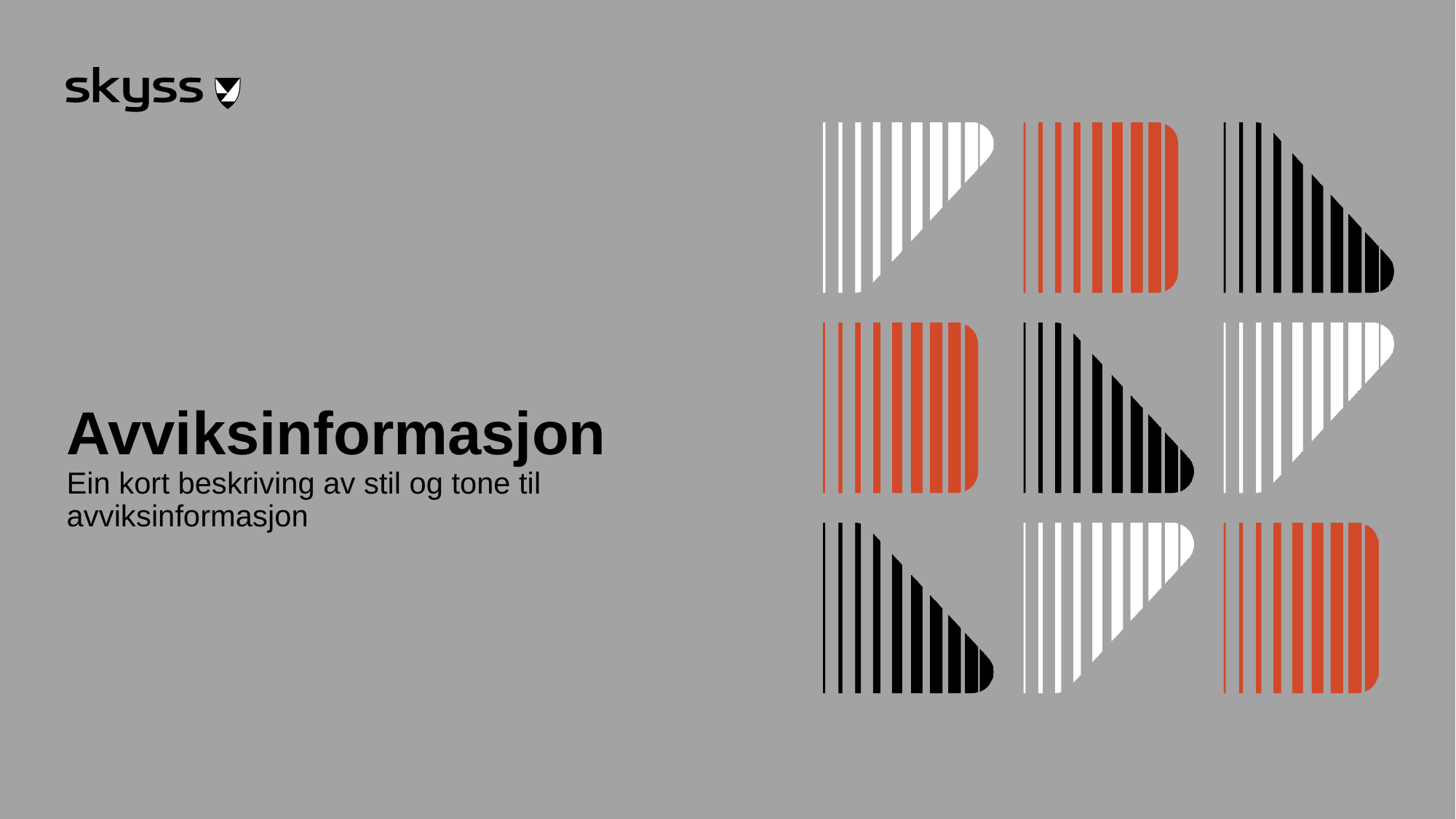

# Avviksinformasjon
Ein kort beskriving av stil og tone til avviksinformasjon